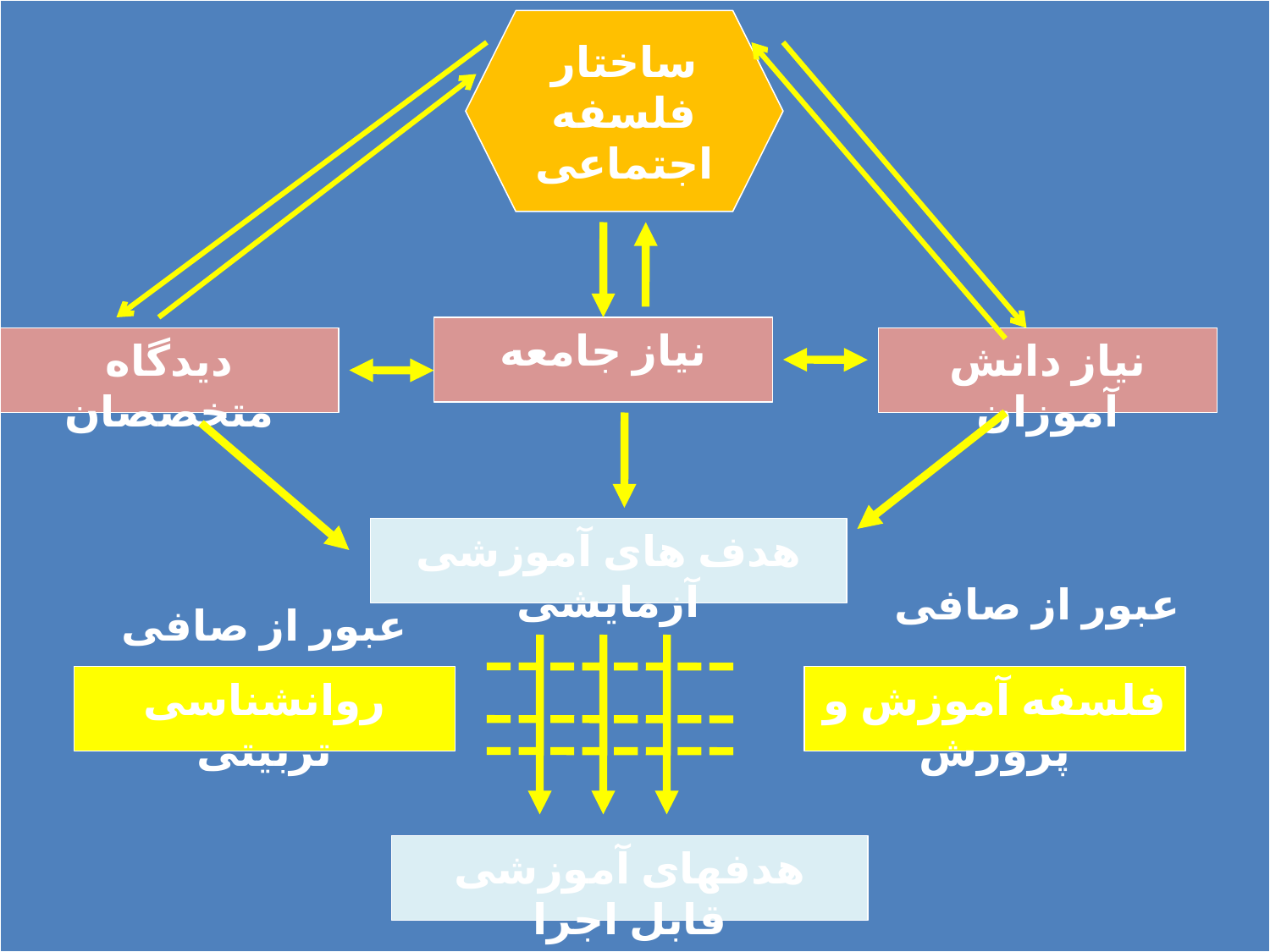

ساختار فلسفه اجتماعی
نیاز جامعه
دیدگاه متخصصان
نیاز دانش آموزان
هدف های آموزشی آزمایشی
عبور از صافی
عبور از صافی
روانشناسی تربیتی
فلسفه آموزش و پرورش
هدفهای آموزشی قابل اجرا